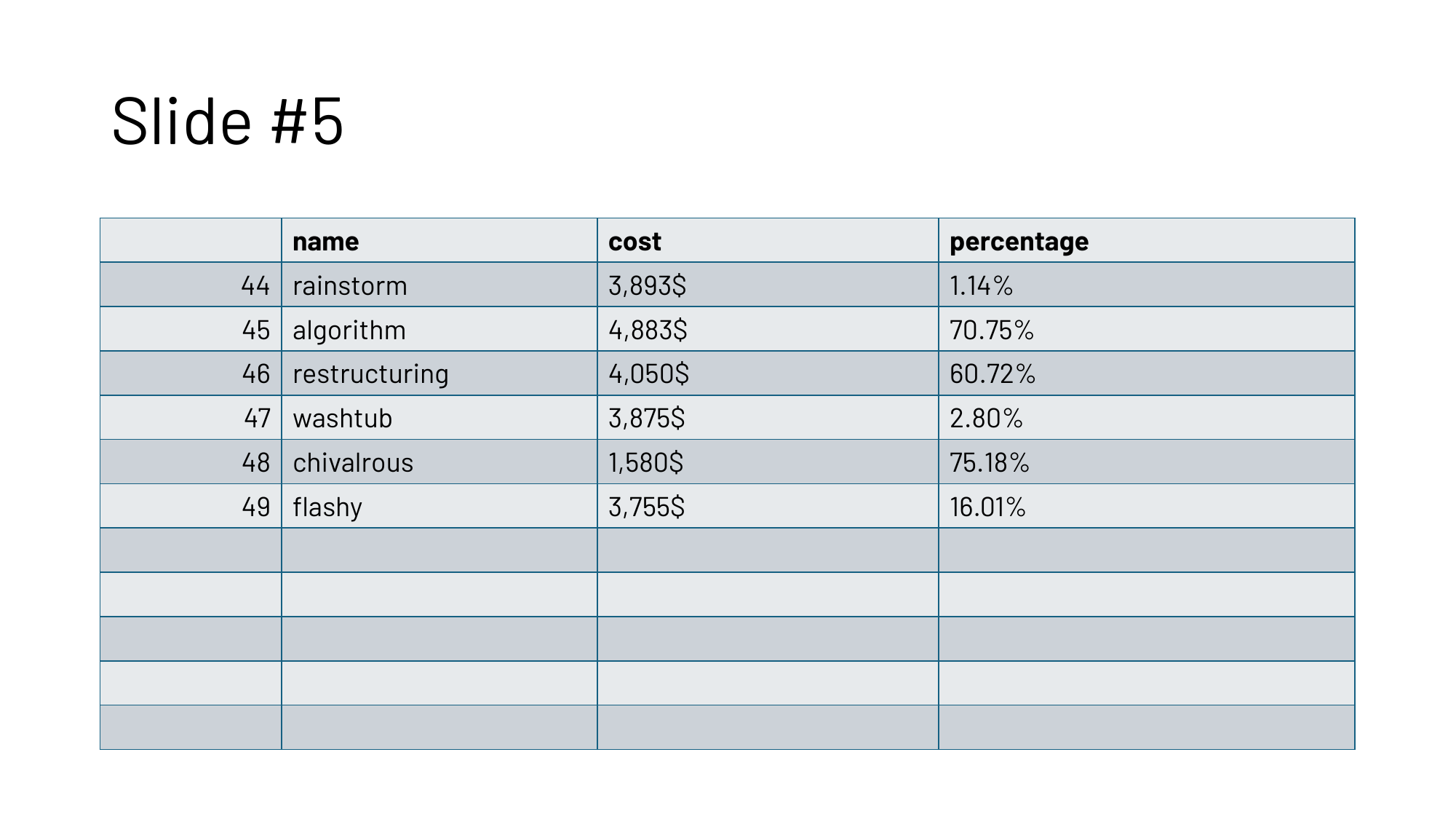

# Slide #5
|  | name | cost | percentage |
| --- | --- | --- | --- |
| 44 | rainstorm | 3,893$ | 1.14% |
| 45 | algorithm | 4,883$ | 70.75% |
| 46 | restructuring | 4,050$ | 60.72% |
| 47 | washtub | 3,875$ | 2.80% |
| 48 | chivalrous | 1,580$ | 75.18% |
| 49 | flashy | 3,755$ | 16.01% |
|  |  |  |  |
|  |  |  |  |
|  |  |  |  |
|  |  |  |  |
|  |  |  |  |